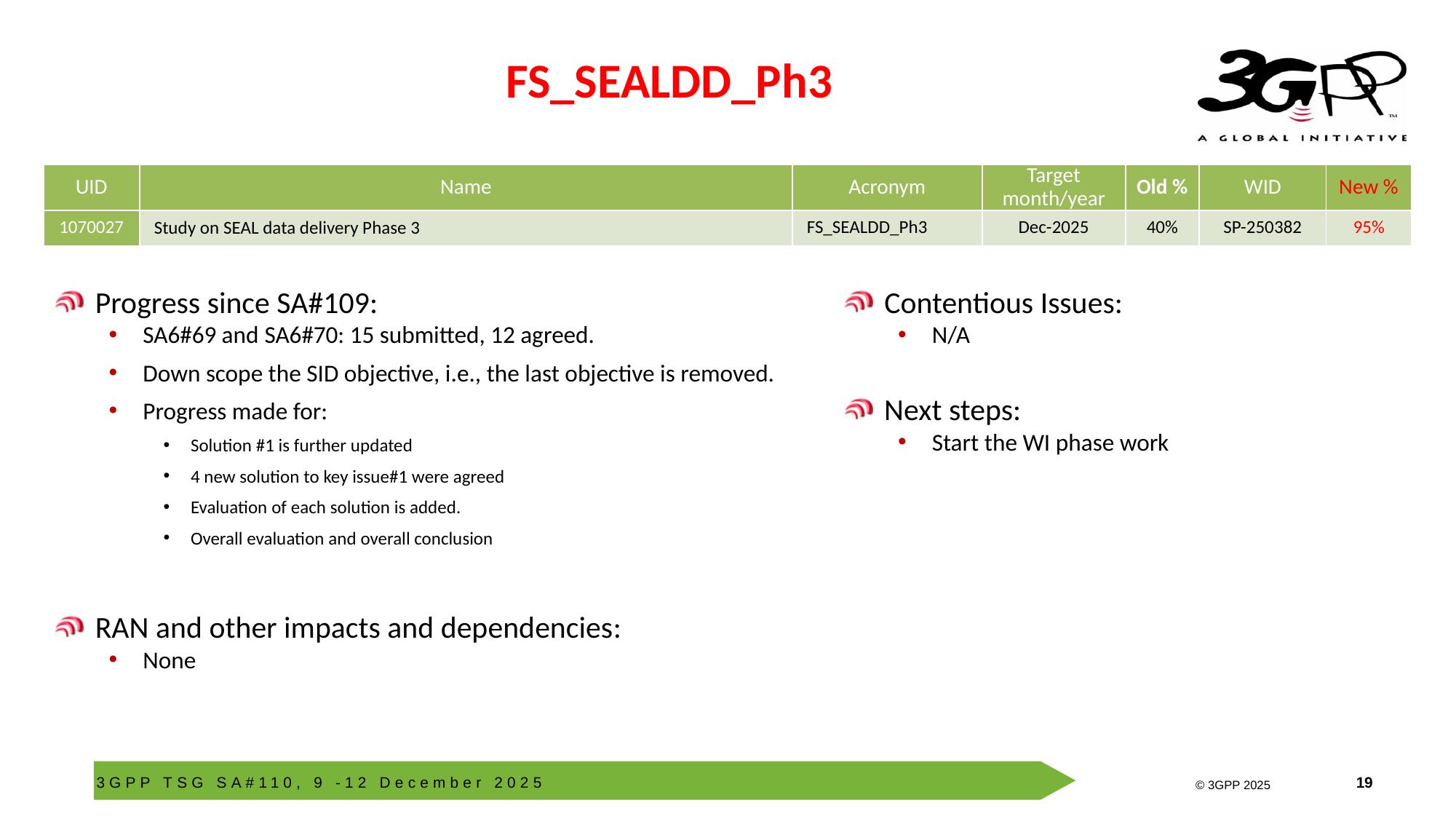

# FS_SEALDD_Ph3
| UID | Name | Acronym | Target month/year | Old % | WID | New % |
| --- | --- | --- | --- | --- | --- | --- |
| 1070027 | Study on SEAL data delivery Phase 3 | FS\_SEALDD\_Ph3 | Dec-2025 | 40% | SP-250382 | 95% |
Progress since SA#109:
SA6#69 and SA6#70: 15 submitted, 12 agreed.
Down scope the SID objective, i.e., the last objective is removed.
Progress made for:
Solution #1 is further updated
4 new solution to key issue#1 were agreed
Evaluation of each solution is added.
Overall evaluation and overall conclusion

RAN and other impacts and dependencies:
None
Contentious Issues:
N/A

Next steps:
Start the WI phase work